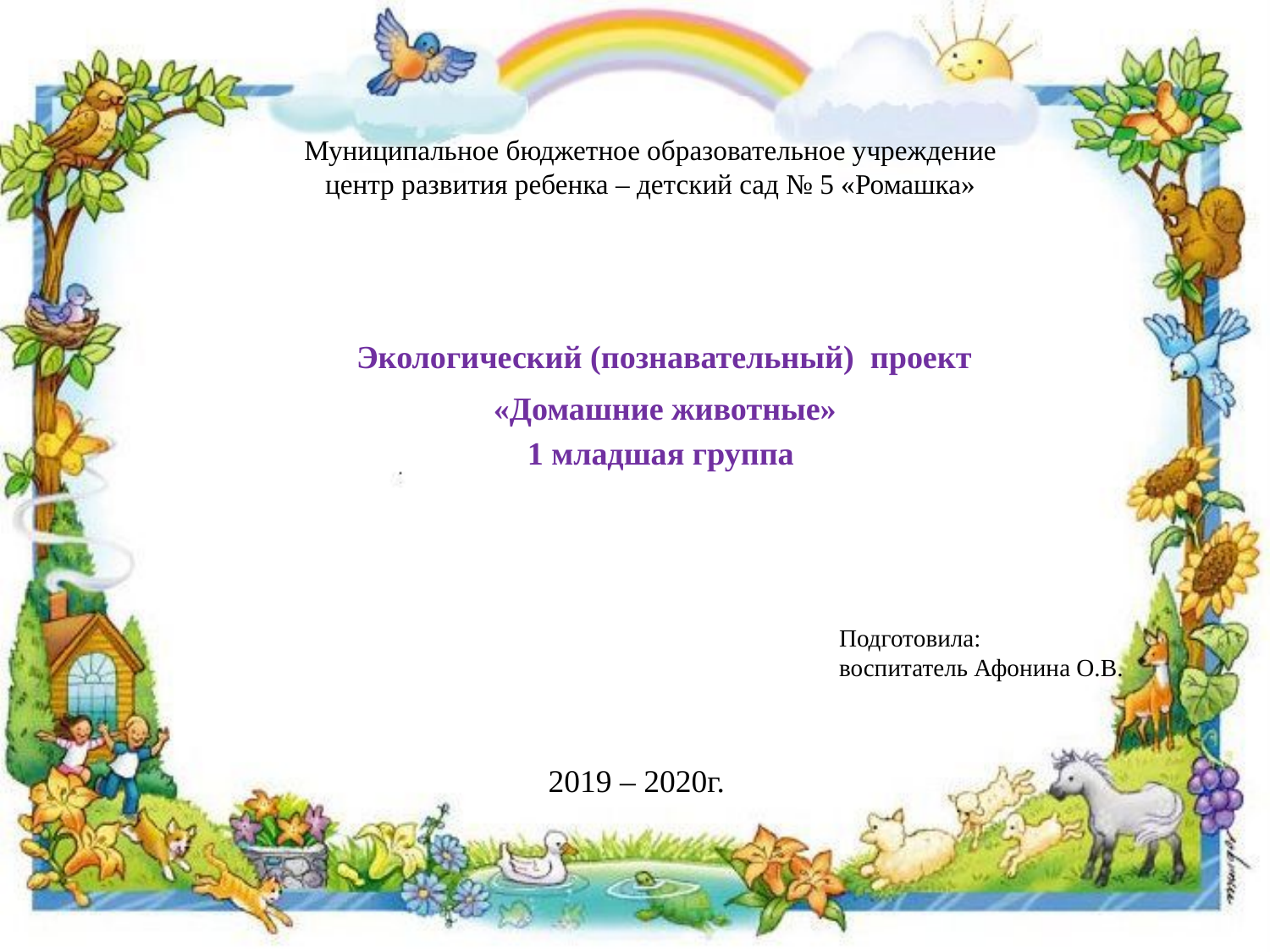

# Муниципальное бюджетное образовательное учреждение центр развития ребенка – детский сад № 5 «Ромашка»
 Экологический (познавательный)  проект
 «Домашние животные»
1 младшая группа

Подготовила:
воспитатель Афонина О.В.
2019 – 2020г.